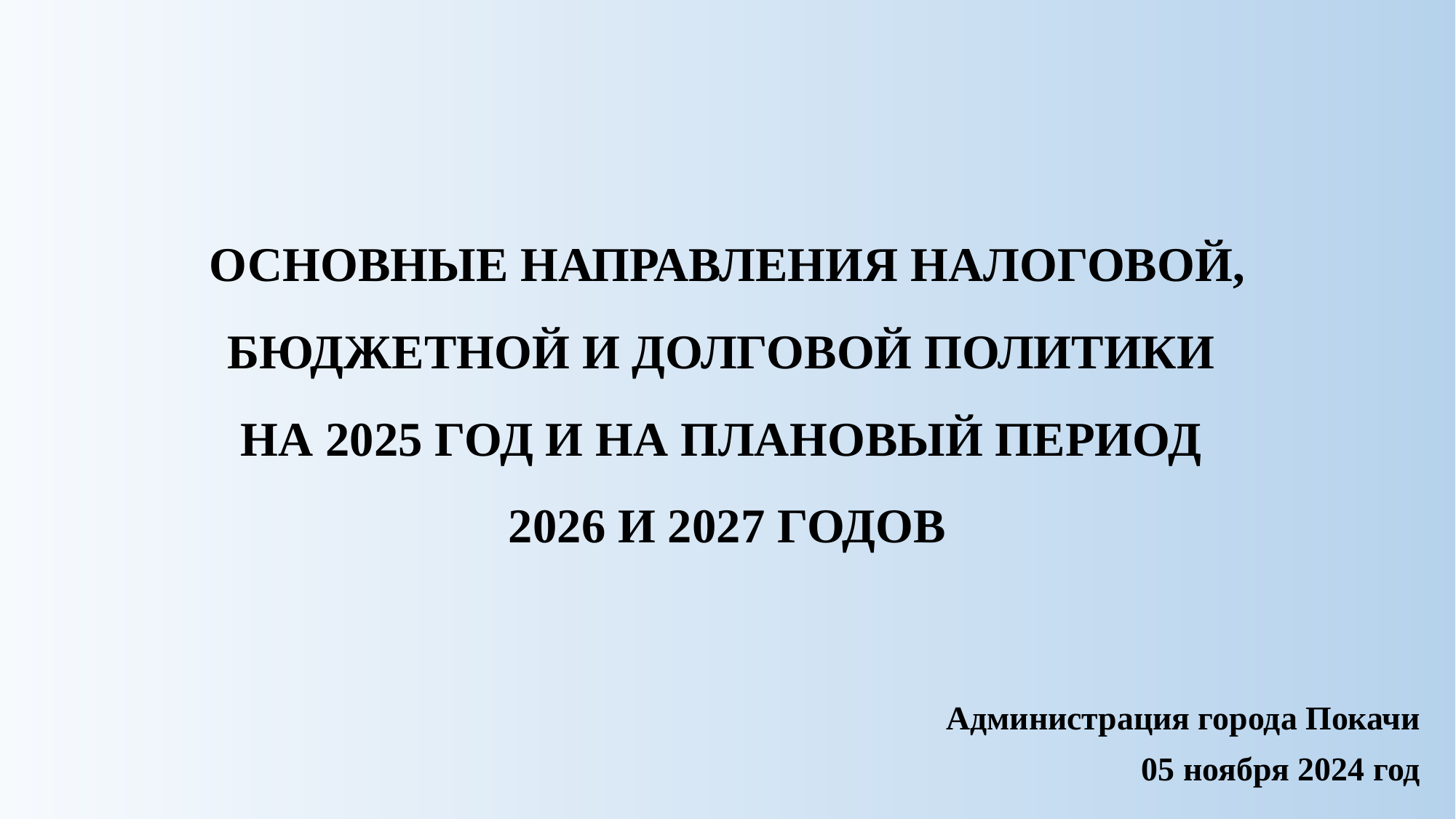

# ОСНОВНЫЕ НАПРАВЛЕНИЯ НАЛОГОВОЙ, БЮДЖЕТНОЙ И ДОЛГОВОЙ ПОЛИТИКИ НА 2025 ГОД И НА ПЛАНОВЫЙ ПЕРИОД 2026 И 2027 ГОДОВ
Администрация города Покачи
05 ноября 2024 год